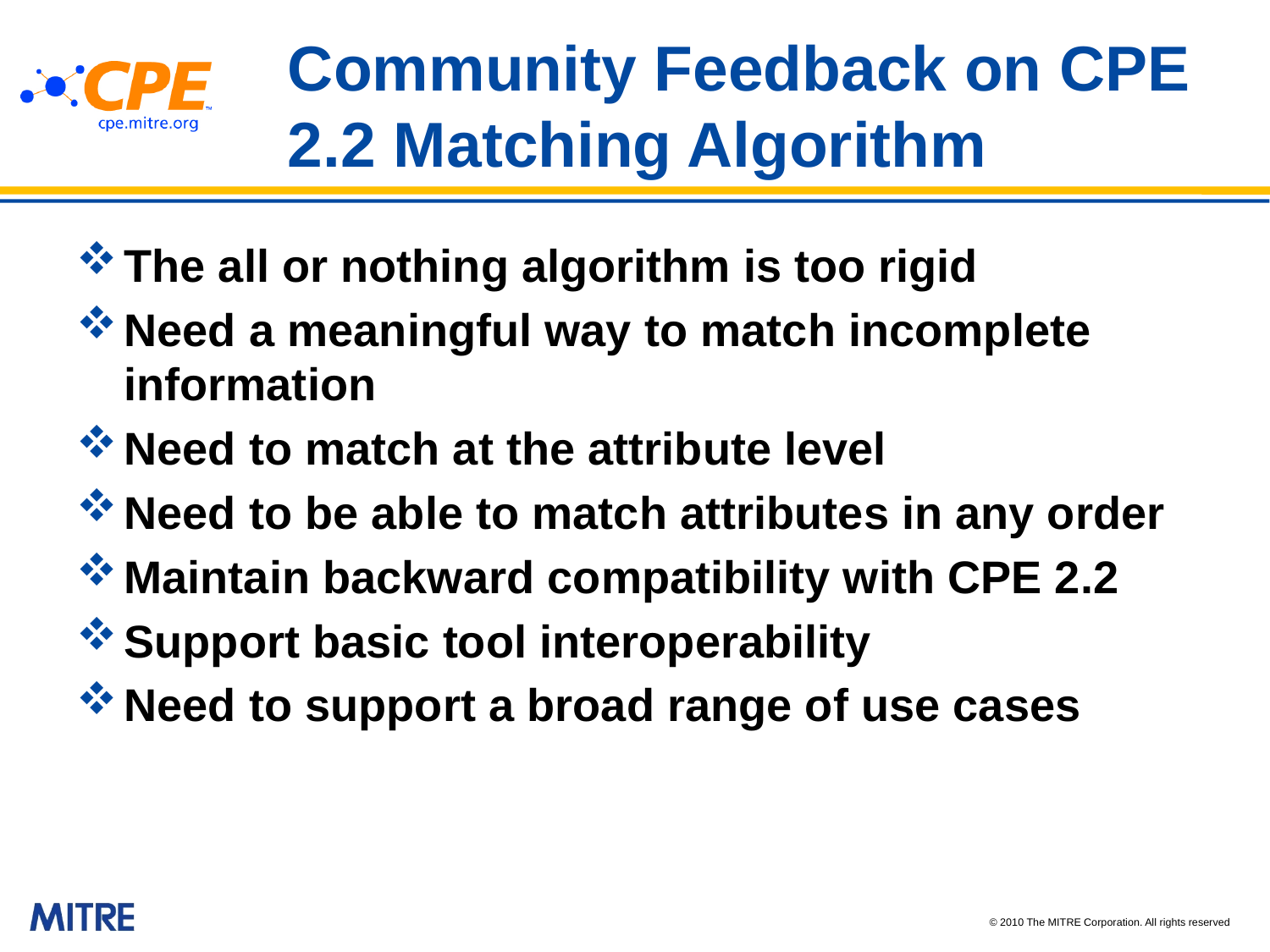

# Community Feedback on CPE 2.2 Matching Algorithm
The all or nothing algorithm is too rigid
Need a meaningful way to match incomplete information
Need to match at the attribute level
Need to be able to match attributes in any order
Maintain backward compatibility with CPE 2.2
Support basic tool interoperability
Need to support a broad range of use cases